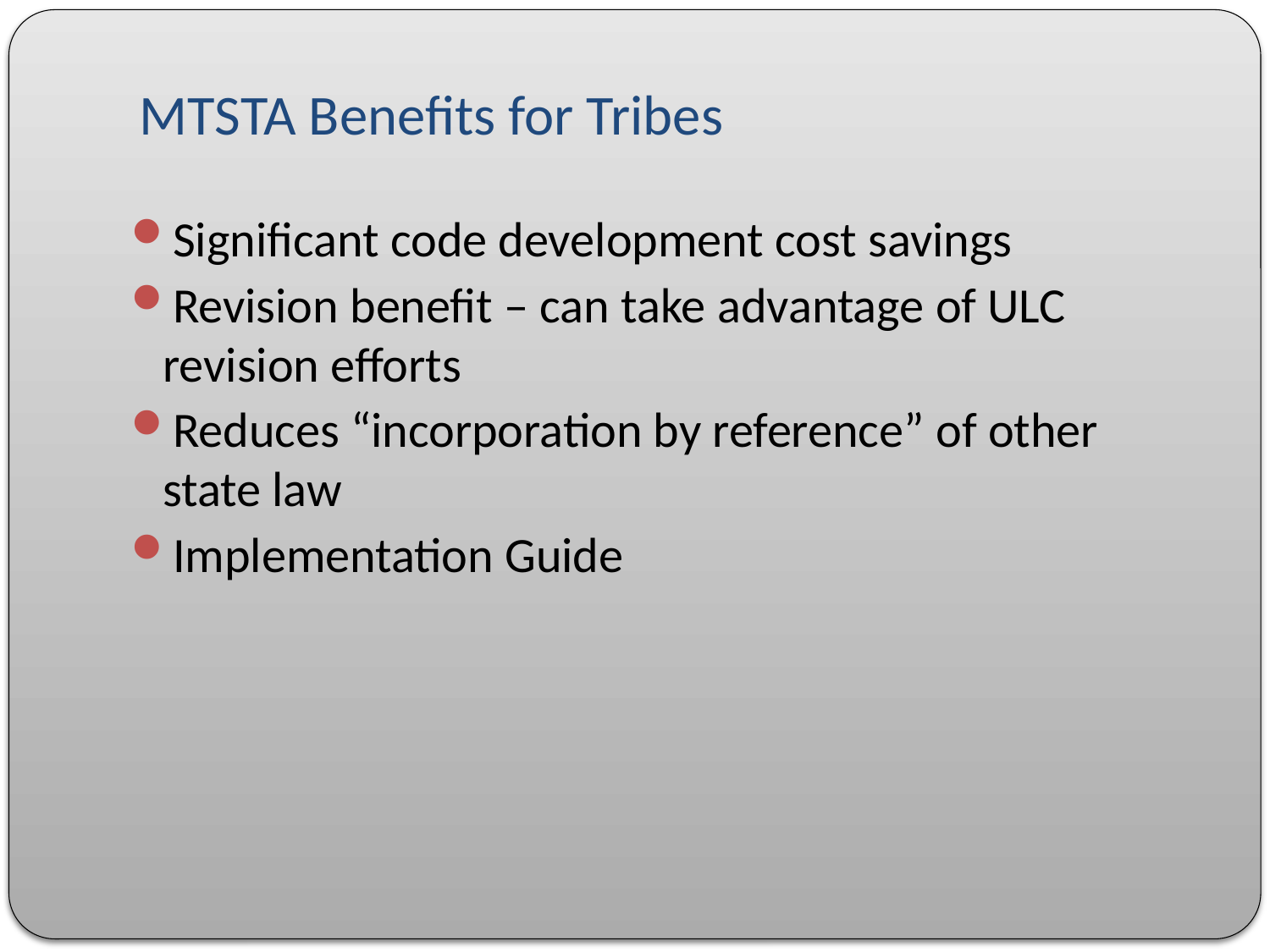

# MTSTA Benefits for Tribes
Significant code development cost savings
Revision benefit – can take advantage of ULC revision efforts
Reduces “incorporation by reference” of other state law
Implementation Guide